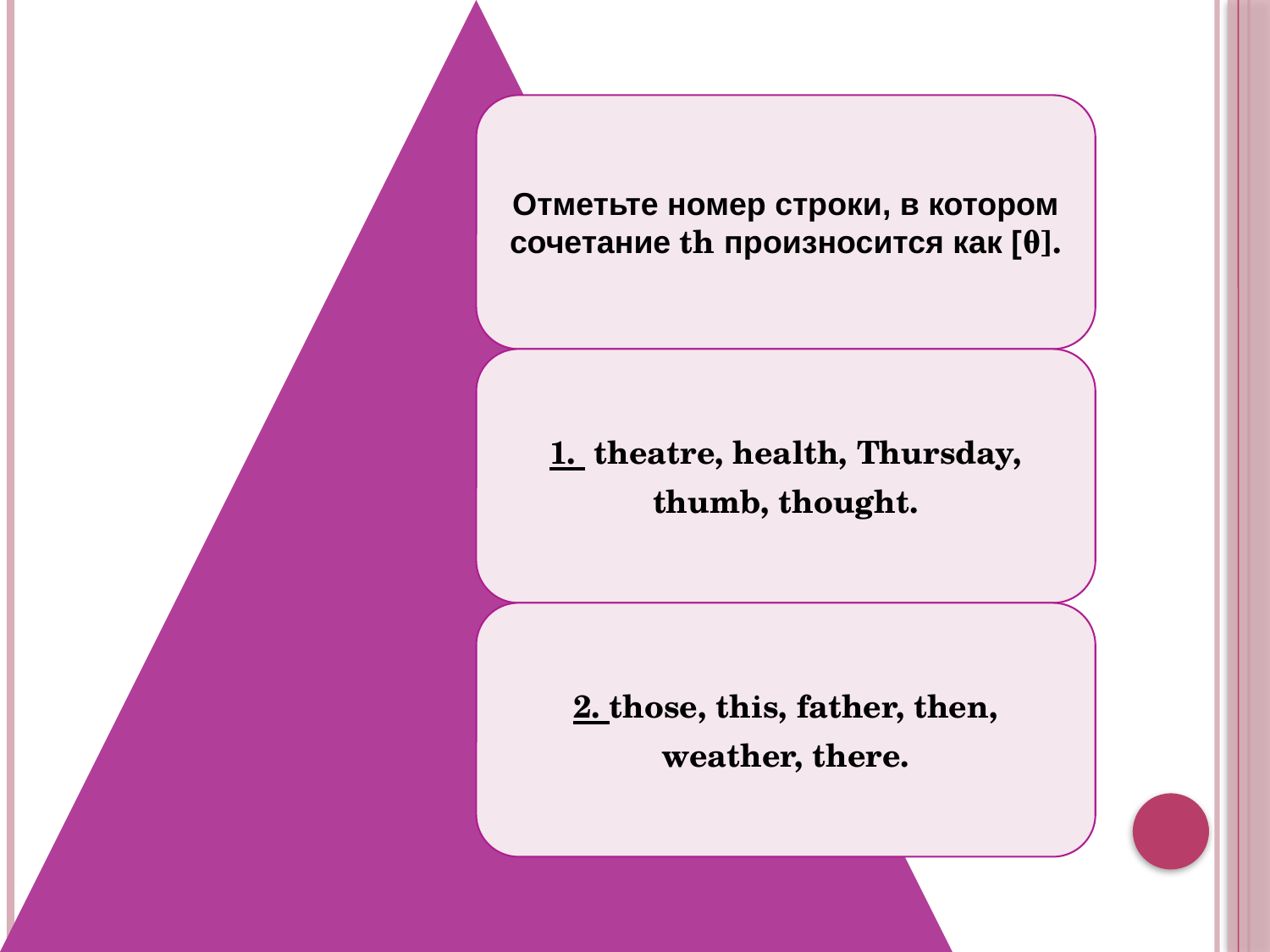

Отметьте номер строки, в котором сочетание th произносится как [θ].
2. those, this, father, then, weather, there.
1.  theatre, health, Thursday, thumb, thought.